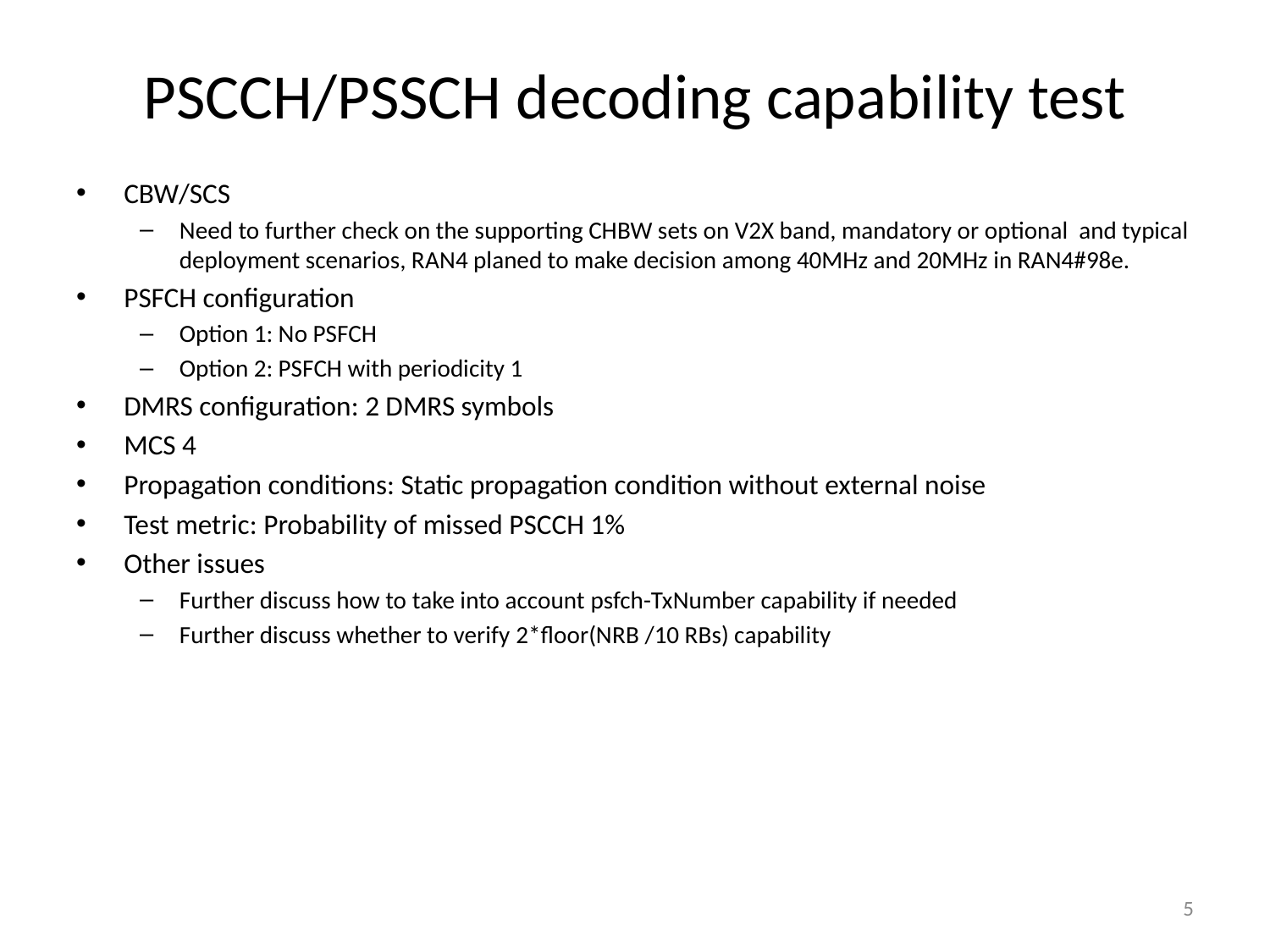

# PSCCH/PSSCH decoding capability test
CBW/SCS
Need to further check on the supporting CHBW sets on V2X band, mandatory or optional  and typical deployment scenarios, RAN4 planed to make decision among 40MHz and 20MHz in RAN4#98e.
PSFCH configuration
Option 1: No PSFCH
Option 2: PSFCH with periodicity 1
DMRS configuration: 2 DMRS symbols
MCS 4
Propagation conditions: Static propagation condition without external noise
Test metric: Probability of missed PSCCH 1%
Other issues
Further discuss how to take into account psfch-TxNumber capability if needed
Further discuss whether to verify 2*floor(NRB /10 RBs) capability

5